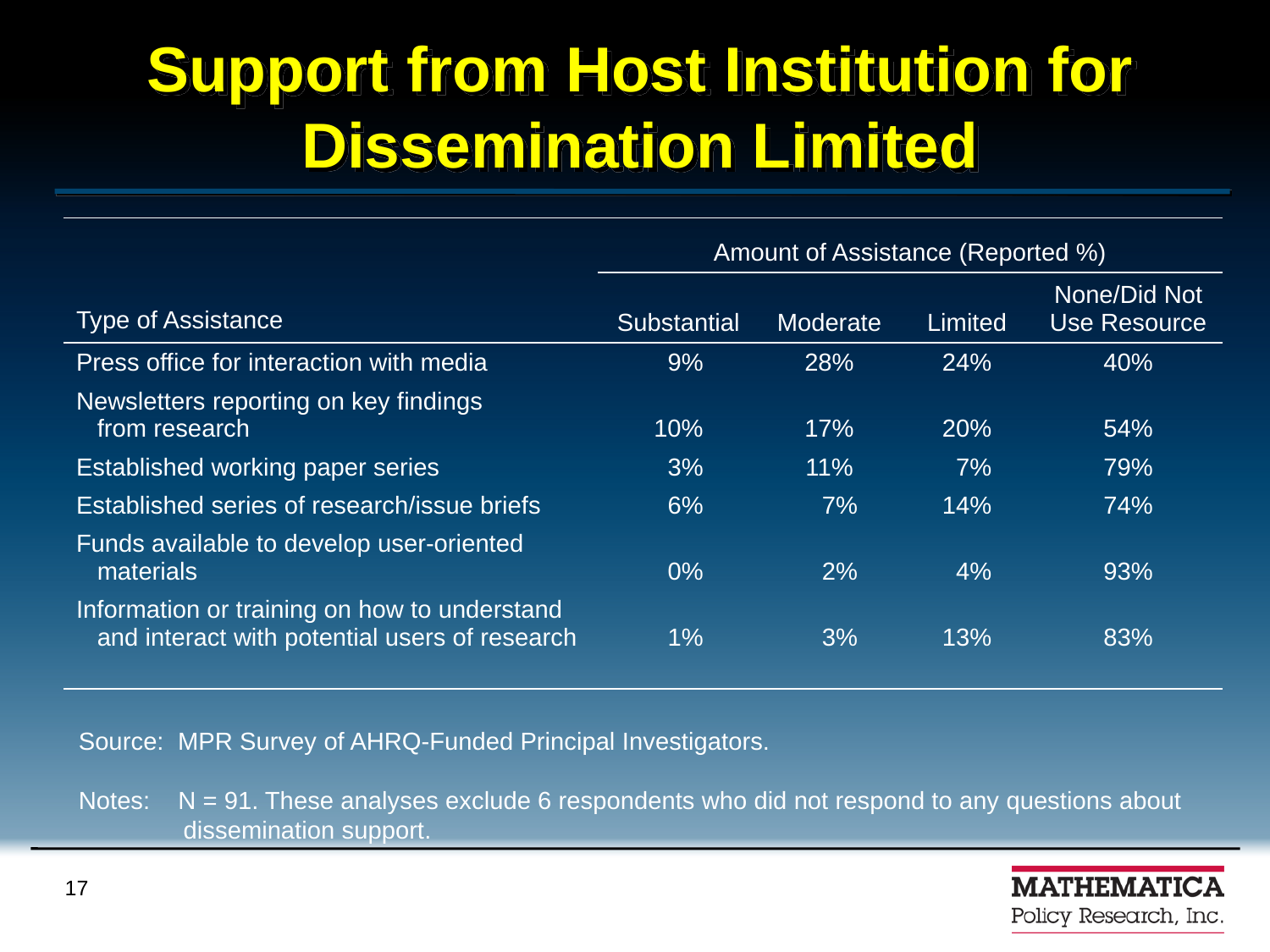

# Support from Host Institution for Dissemination Limited

|  | Amount of Assistance (Reported %) |  |  |  |
| --- | --- | --- | --- | --- |
| Type of Assistance | Substantial | Moderate | Limited | None/Did Not Use Resource |
| Press office for interaction with media Newsletters reporting on key findings from research Established working paper series Established series of research/issue briefs Funds available to develop user-oriented materials Information or training on how to understand and interact with potential users of research | 9% 10% 3% 6% 0% 1% | 28% 17% 11% 7% 2% 3% | 24% 20% 7% 14% 4% 13% | 40% 54% 79% 74% 93% 83% |
Source:  MPR Survey of AHRQ-Funded Principal Investigators.

Notes:    N = 91. These analyses exclude 6 respondents who did not respond to any questions about
               dissemination support.